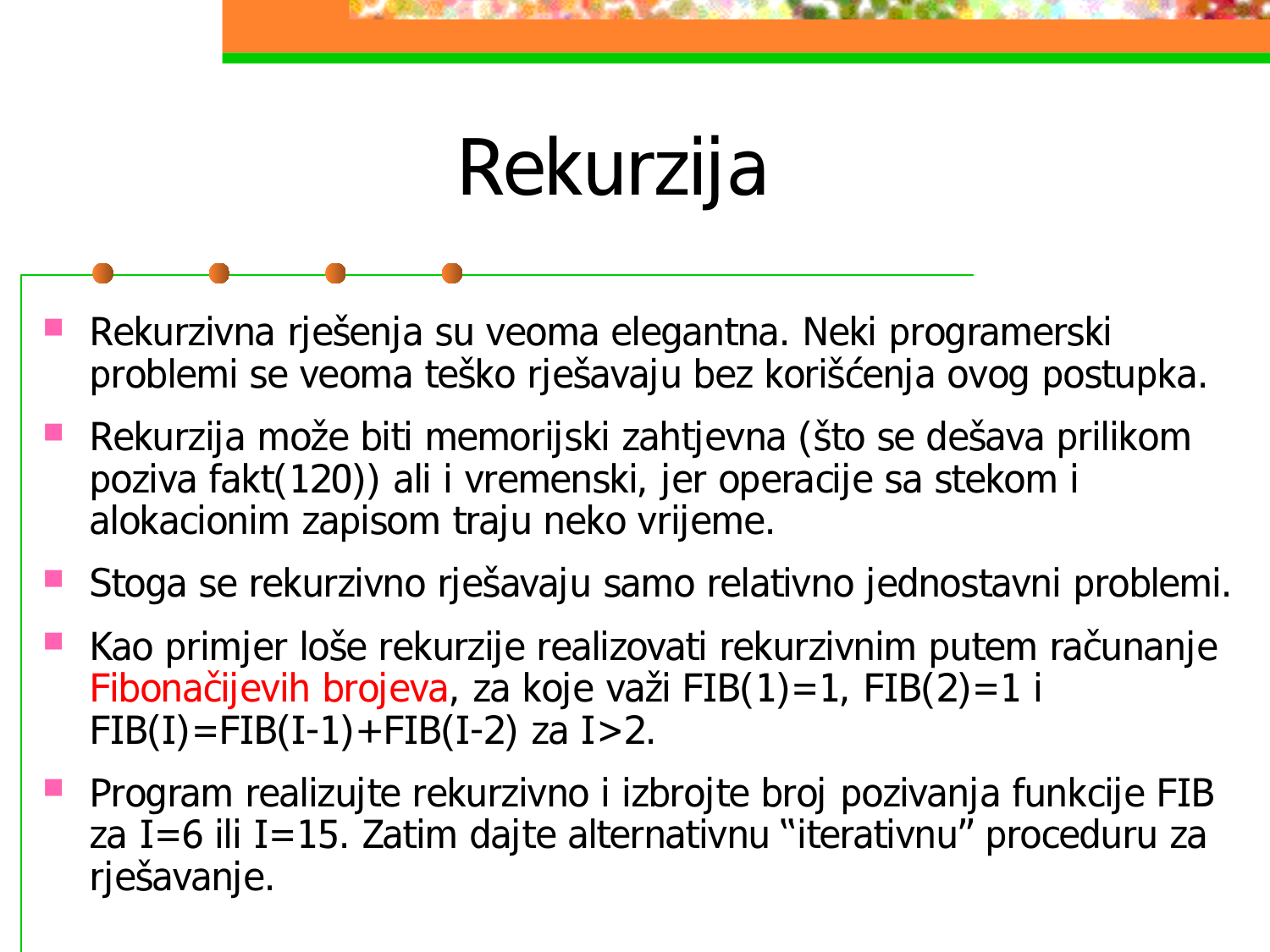

# Rekurzija
Rekurzivna rješenja su veoma elegantna. Neki programerski problemi se veoma teško rješavaju bez korišćenja ovog postupka.
Rekurzija može biti memorijski zahtjevna (što se dešava prilikom poziva fakt(120)) ali i vremenski, jer operacije sa stekom i alokacionim zapisom traju neko vrijeme.
Stoga se rekurzivno rješavaju samo relativno jednostavni problemi.
Kao primjer loše rekurzije realizovati rekurzivnim putem računanje Fibonačijevih brojeva, za koje važi FIB(1)=1, FIB(2)=1 i
FIB(I)=FIB(I-1)+FIB(I-2) za I>2.
Program realizujte rekurzivno i izbrojte broj pozivanja funkcije FIB za I=6 ili I=15. Zatim dajte alternativnu “iterativnu” proceduru za rješavanje.